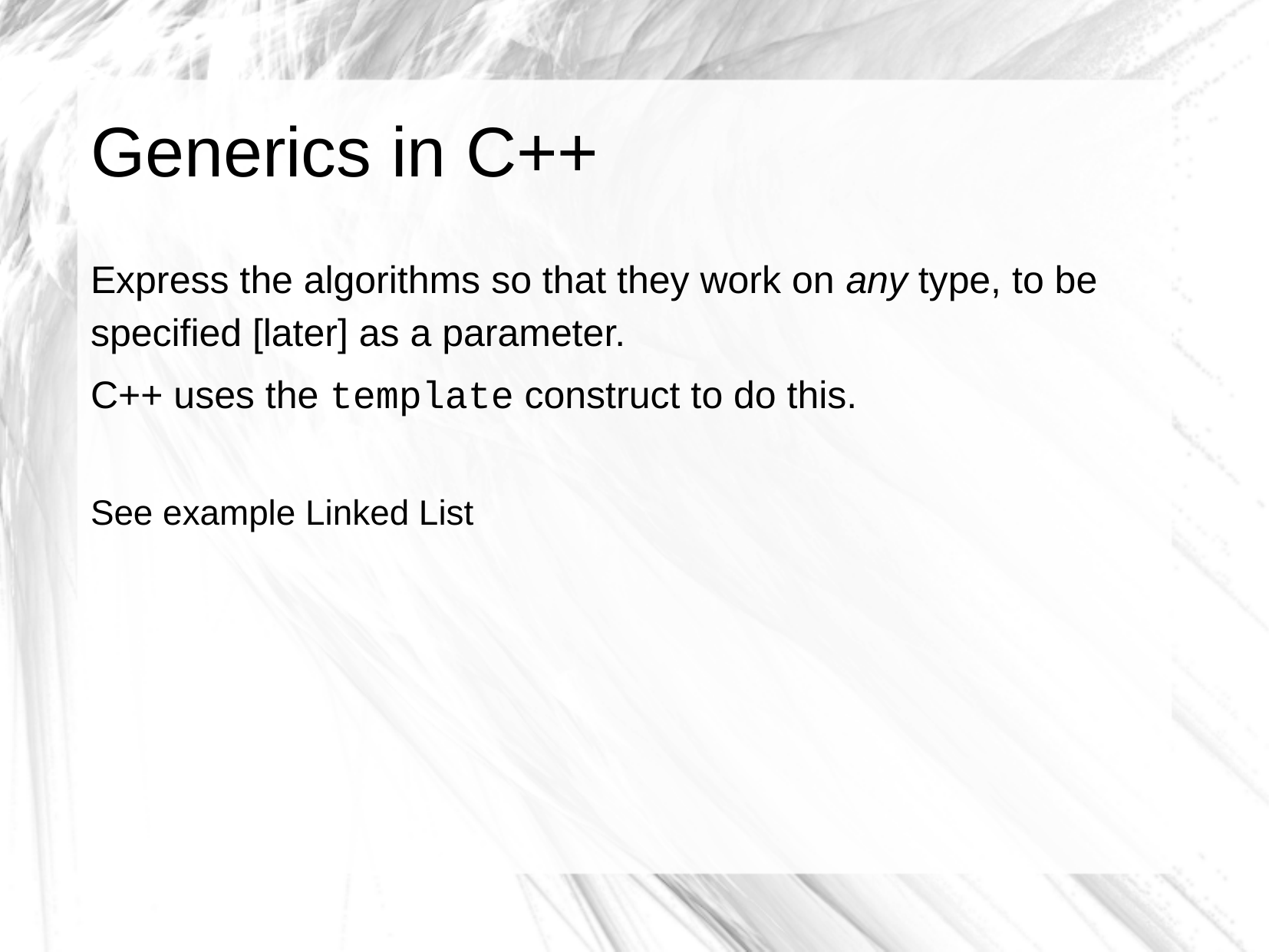

# Generics in C++
Express the algorithms so that they work on any type, to be specified [later] as a parameter.
C++ uses the template construct to do this.

See example Linked List